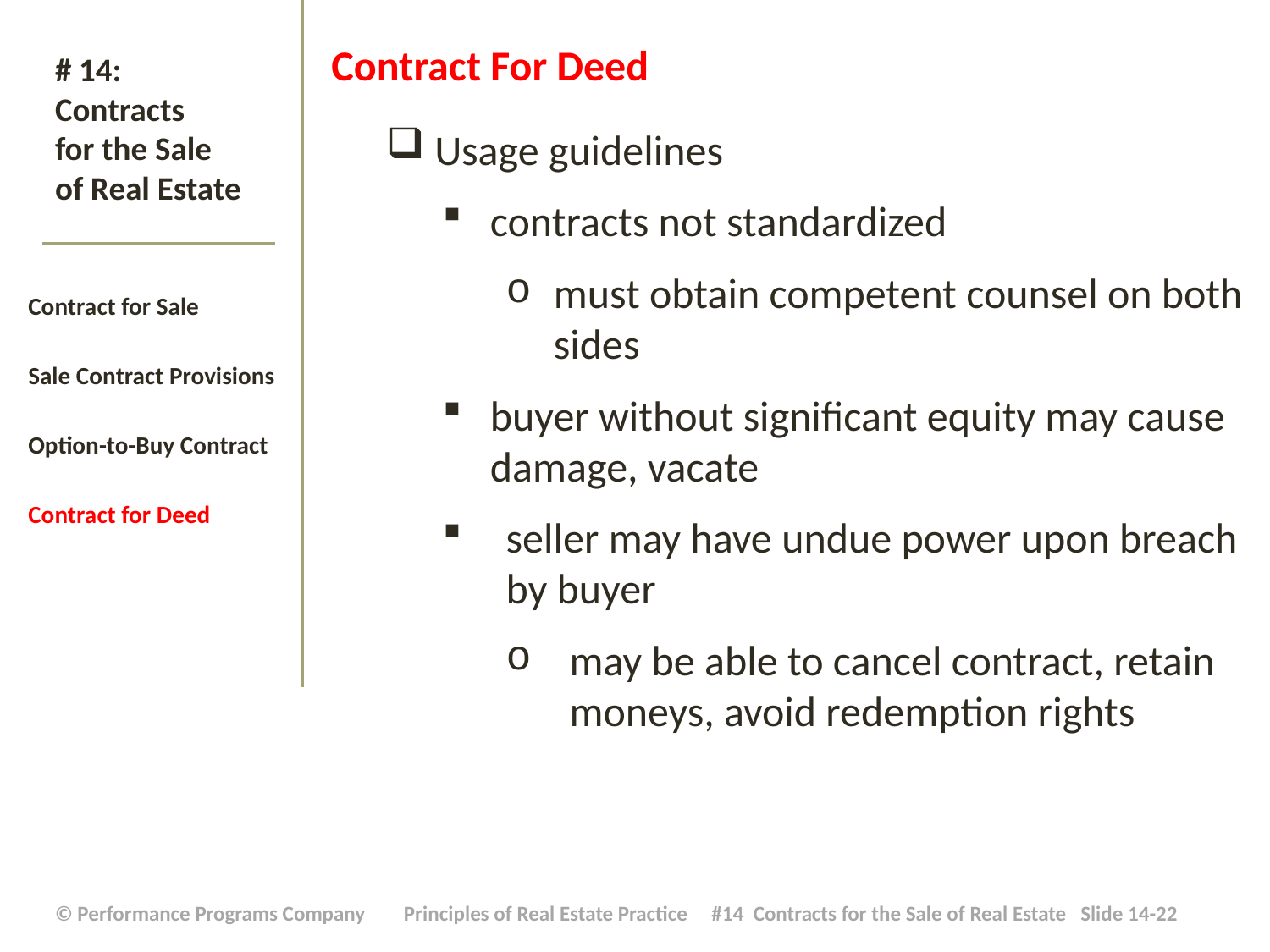

Contract For Deed

Usage guidelines
contracts not standardized
must obtain competent counsel on both sides
buyer without significant equity may cause damage, vacate
seller may have undue power upon breach by buyer
may be able to cancel contract, retain moneys, avoid redemption rights
# # 14: Contracts for the Sale of Real Estate

Contract for Sale

Sale Contract Provisions

Option-to-Buy Contract

Contract for Deed

| © Performance Programs Company Principles of Real Estate Practice #14 Contracts for the Sale of Real Estate Slide 14-22 |
| --- |